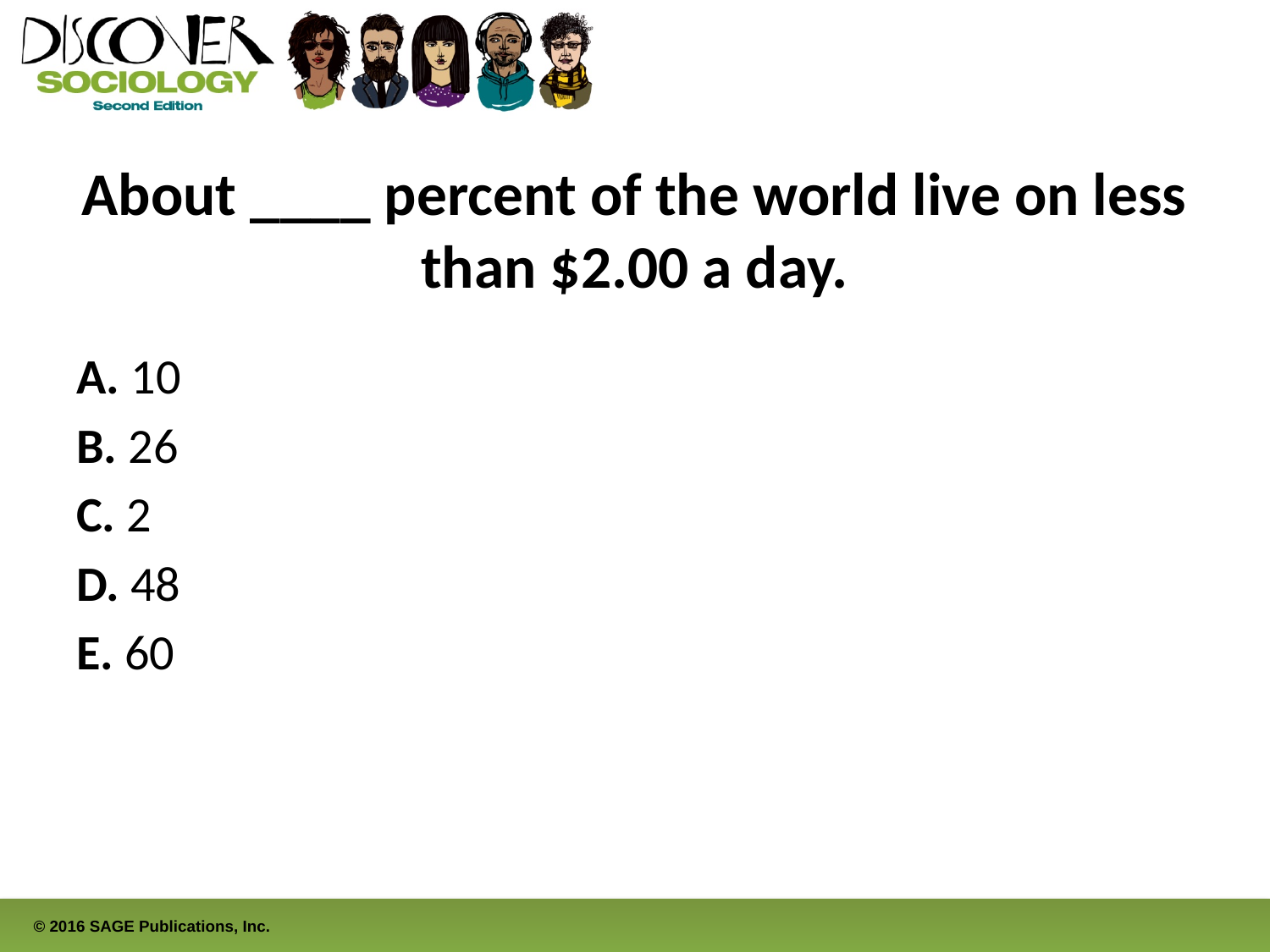

# About ____ percent of the world live on less than $2.00 a day.
A. 10
B. 26
C. 2
D. 48
E. 60